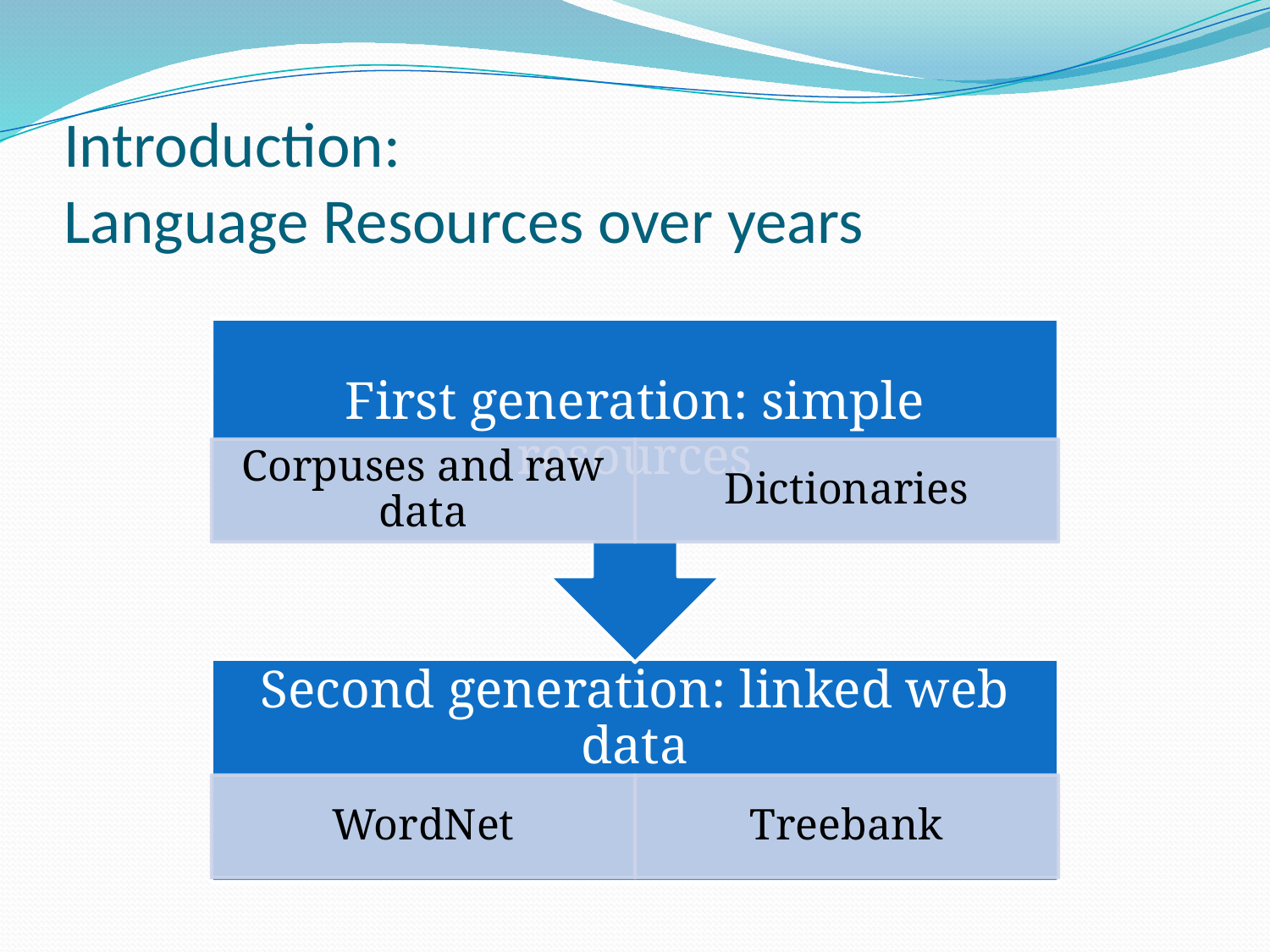

# Introduction: Language Resources over years
Second generation: linked web data
WordNet
Treebank
First generation: simple resources
Corpuses and raw data
Dictionaries